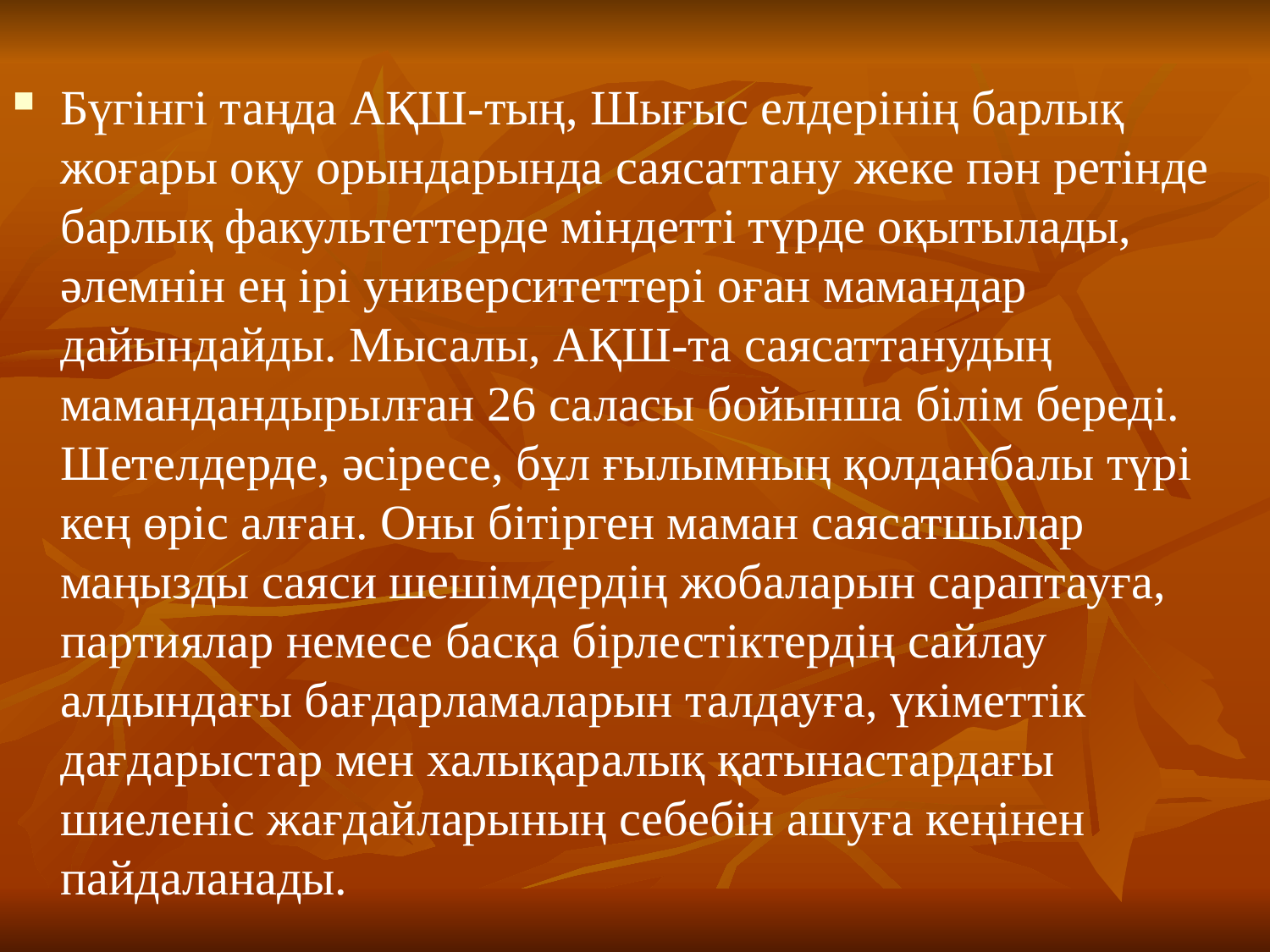

Бүгінгі таңда АҚШ-тың, Шығыс елдерінің барлық жоғары оқу орындарында саясаттану жеке пән ретінде барлық факультеттерде міндетті түрде оқытылады, әлемнін ең ірі университеттері оған мамандар дайындайды. Мысалы, АҚШ-та саясаттанудың мамандандырылған 26 саласы бойынша білім береді. Шетелдерде, әсіресе, бұл ғылымның қолданбалы түрі кең өріс алған. Оны бітірген маман саясатшылар маңызды саяси шешімдердің жобаларын сараптауға, партиялар немесе басқа бірлестіктердің сайлау алдындағы бағдарламаларын талдауға, үкіметтік дағдарыстар мен халықаралық қатынастардағы шиеленіс жағдайларының себебін ашуға кеңінен пайдаланады.